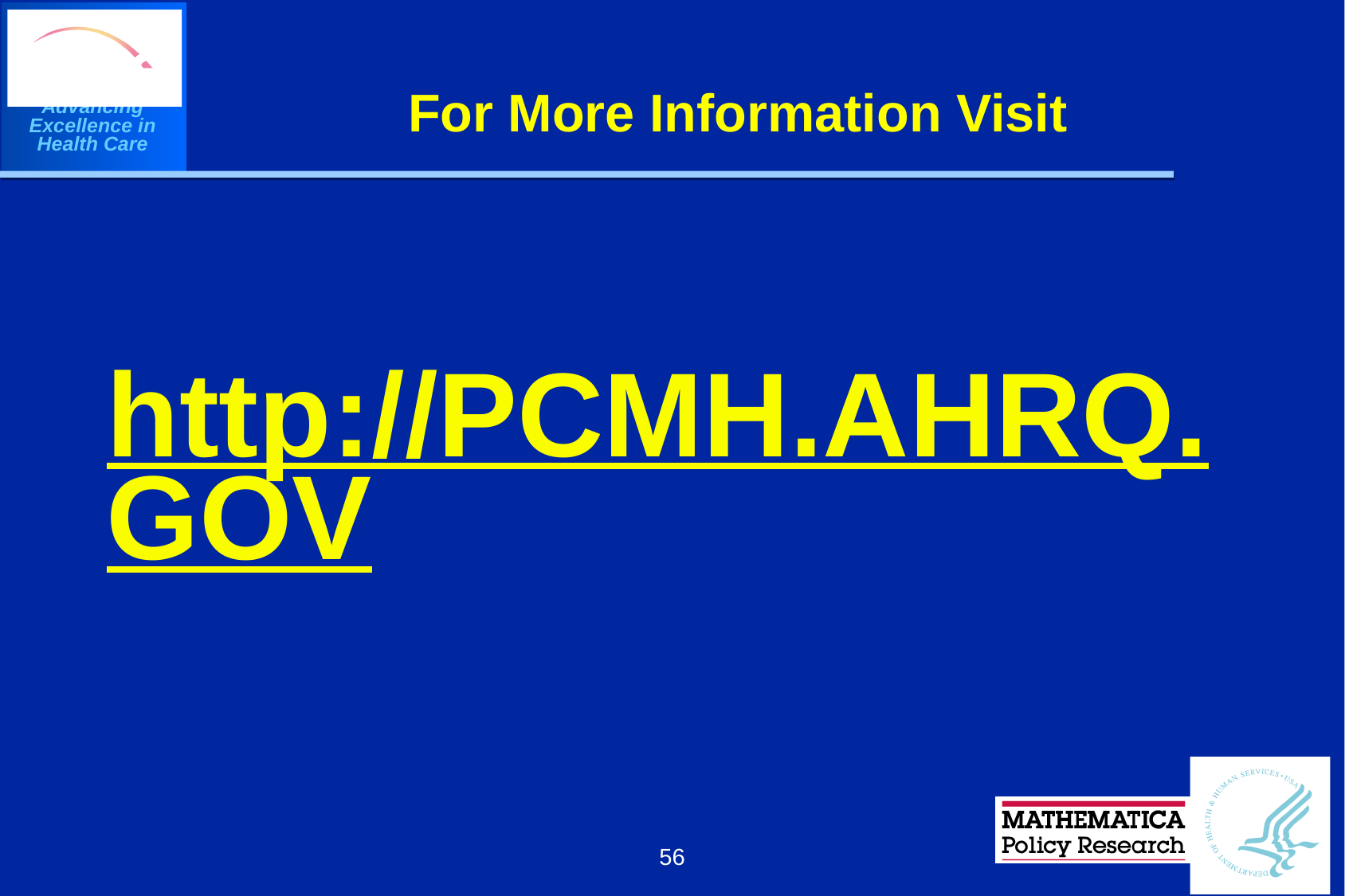

# For More Information Visit

http://PCMH.AHRQ.GOV
56